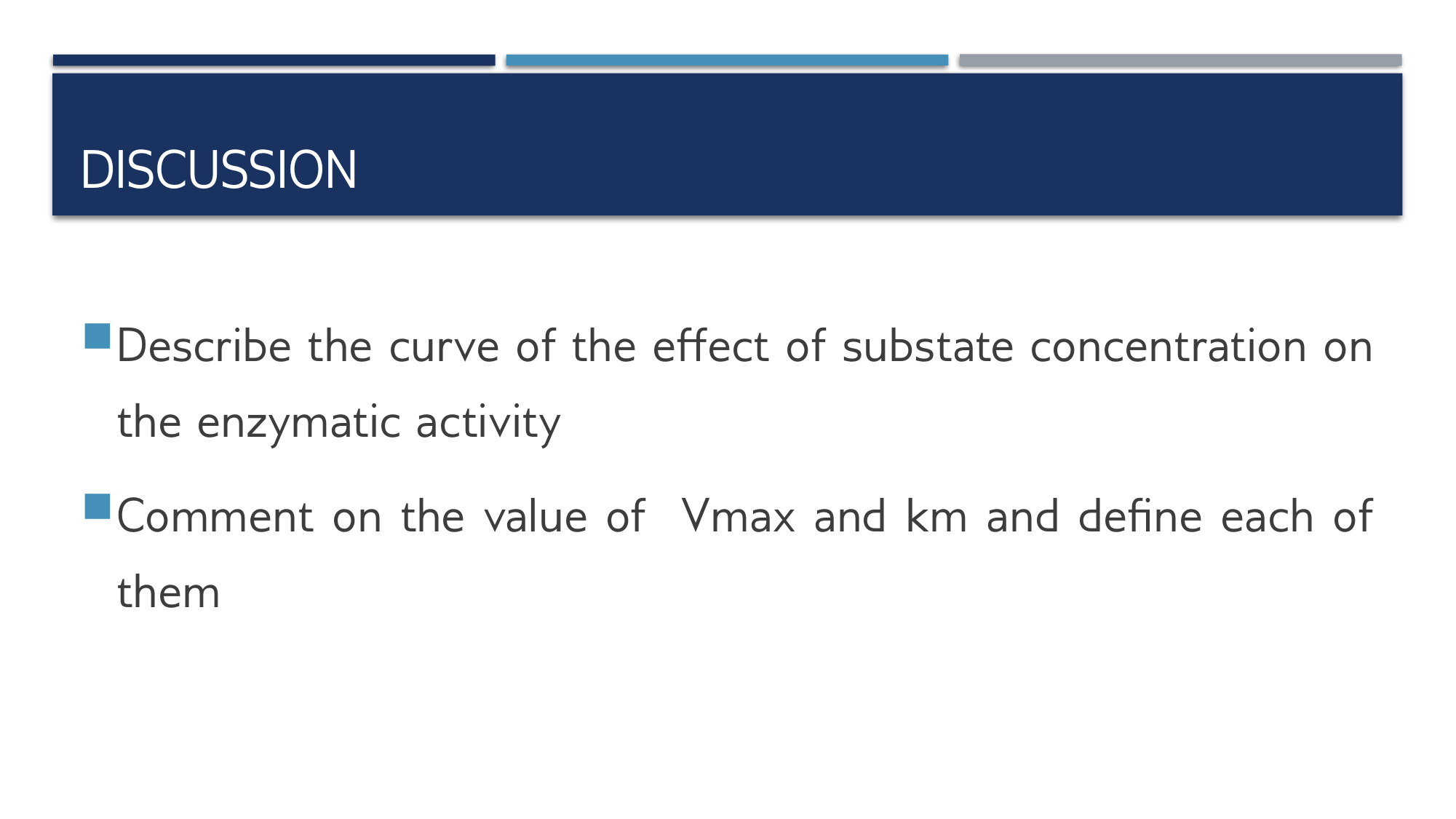

# discussion
Describe the curve of the effect of substate concentration on the enzymatic activity
Comment on the value of  Vmax and km and define each of them